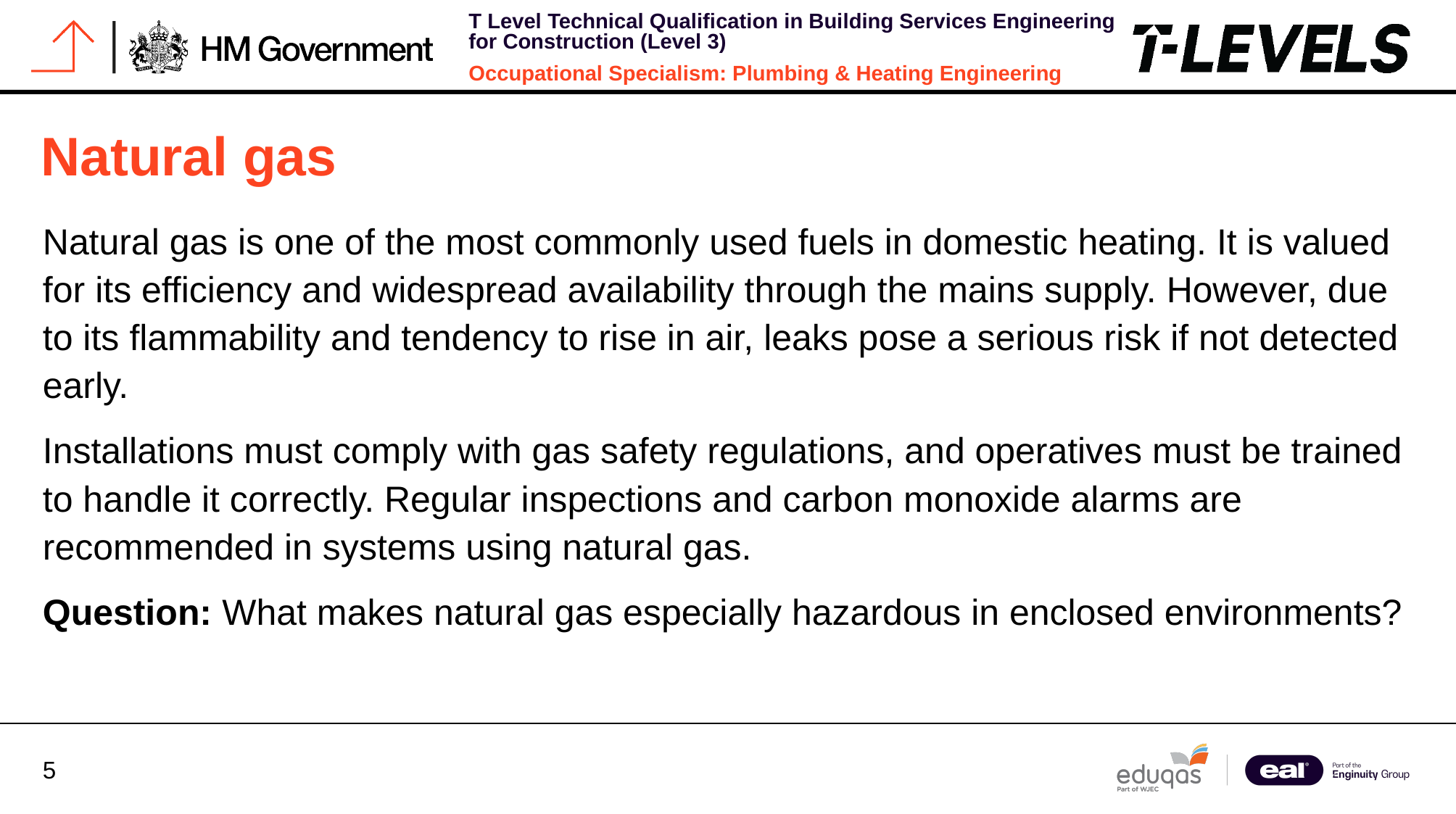

# Natural gas
Natural gas is one of the most commonly used fuels in domestic heating. It is valued for its efficiency and widespread availability through the mains supply. However, due to its flammability and tendency to rise in air, leaks pose a serious risk if not detected early.
Installations must comply with gas safety regulations, and operatives must be trained to handle it correctly. Regular inspections and carbon monoxide alarms are recommended in systems using natural gas.
Question: What makes natural gas especially hazardous in enclosed environments?